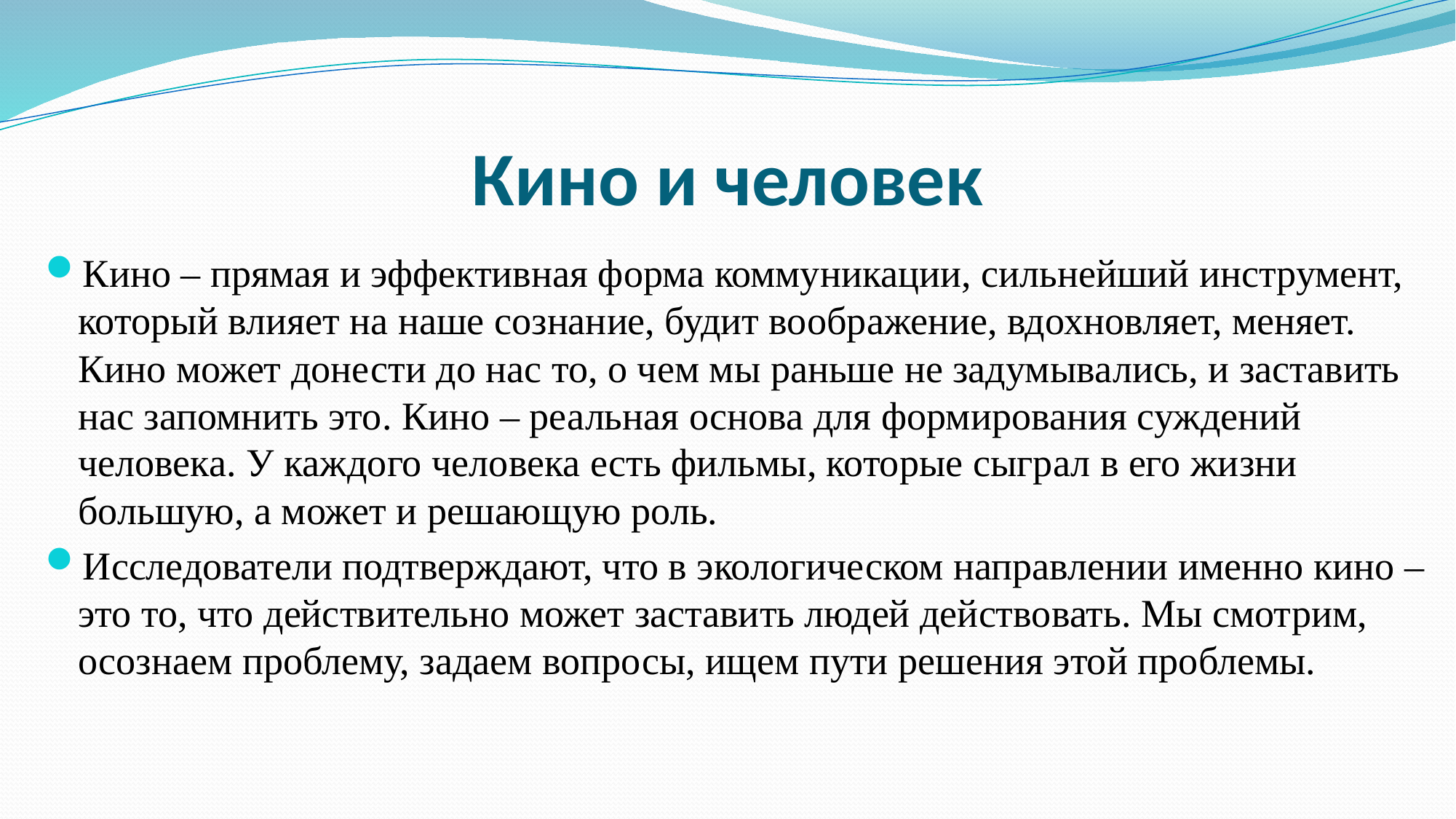

# Кино и человек
Кино – прямая и эффективная форма коммуникации, сильнейший инструмент, который влияет на наше сознание, будит воображение, вдохновляет, меняет. Кино может донести до нас то, о чем мы раньше не задумывались, и заставить нас запомнить это. Кино – реальная основа для формирования суждений человека. У каждого человека есть фильмы, которые сыграл в его жизни большую, а может и решающую роль.
Исследователи подтверждают, что в экологическом направлении именно кино – это то, что действительно может заставить людей действовать. Мы смотрим, осознаем проблему, задаем вопросы, ищем пути решения этой проблемы.